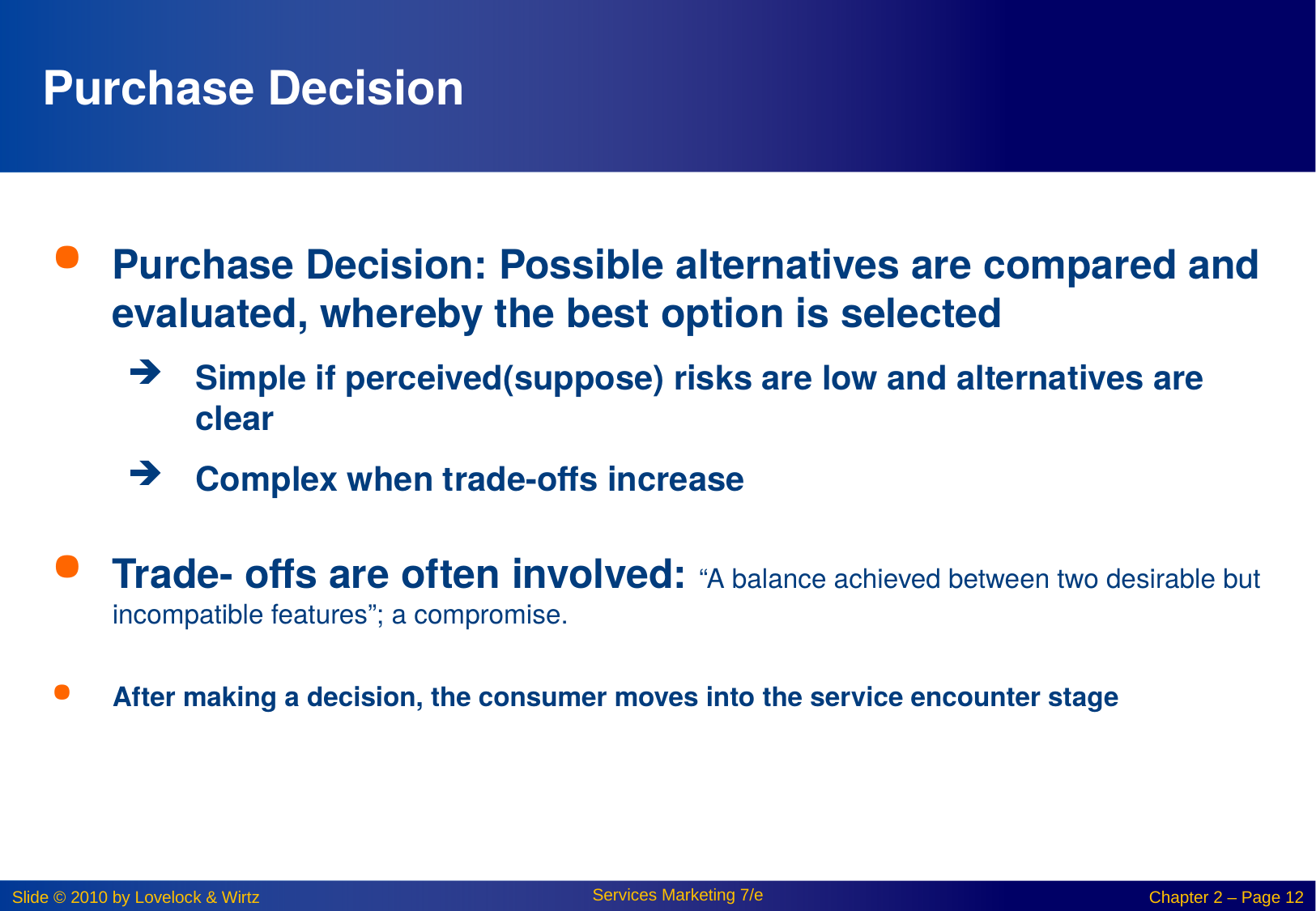

# Purchase Decision
Purchase Decision: Possible alternatives are compared and evaluated, whereby the best option is selected
Simple if perceived(suppose) risks are low and alternatives are clear
Complex when trade-offs increase
Trade- offs are often involved: “A balance achieved between two desirable but incompatible features”; a compromise.
After making a decision, the consumer moves into the service encounter stage